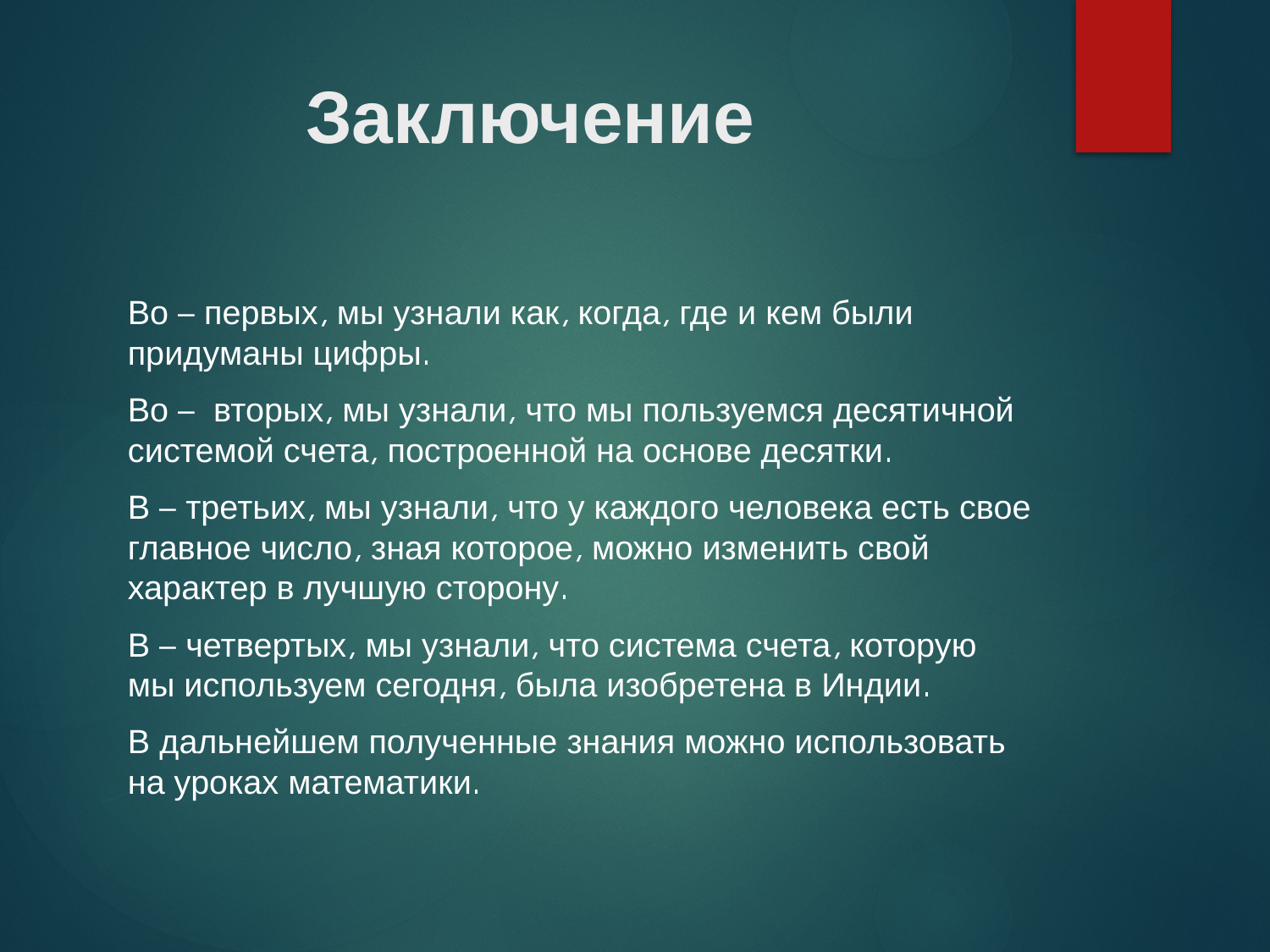

# Заключение
Во – первых, мы узнали как, когда, где и кем были  придуманы цифры.
Во –  вторых, мы узнали, что мы пользуемся десятичной системой счета, построенной на основе десятки.
В – третьих, мы узнали, что у каждого человека есть свое главное число, зная которое, можно изменить свой характер в лучшую сторону.
В – четвертых, мы узнали, что система счета, которую мы используем сегодня, была изобретена в Индии.
В дальнейшем полученные знания можно использовать на уроках математики.